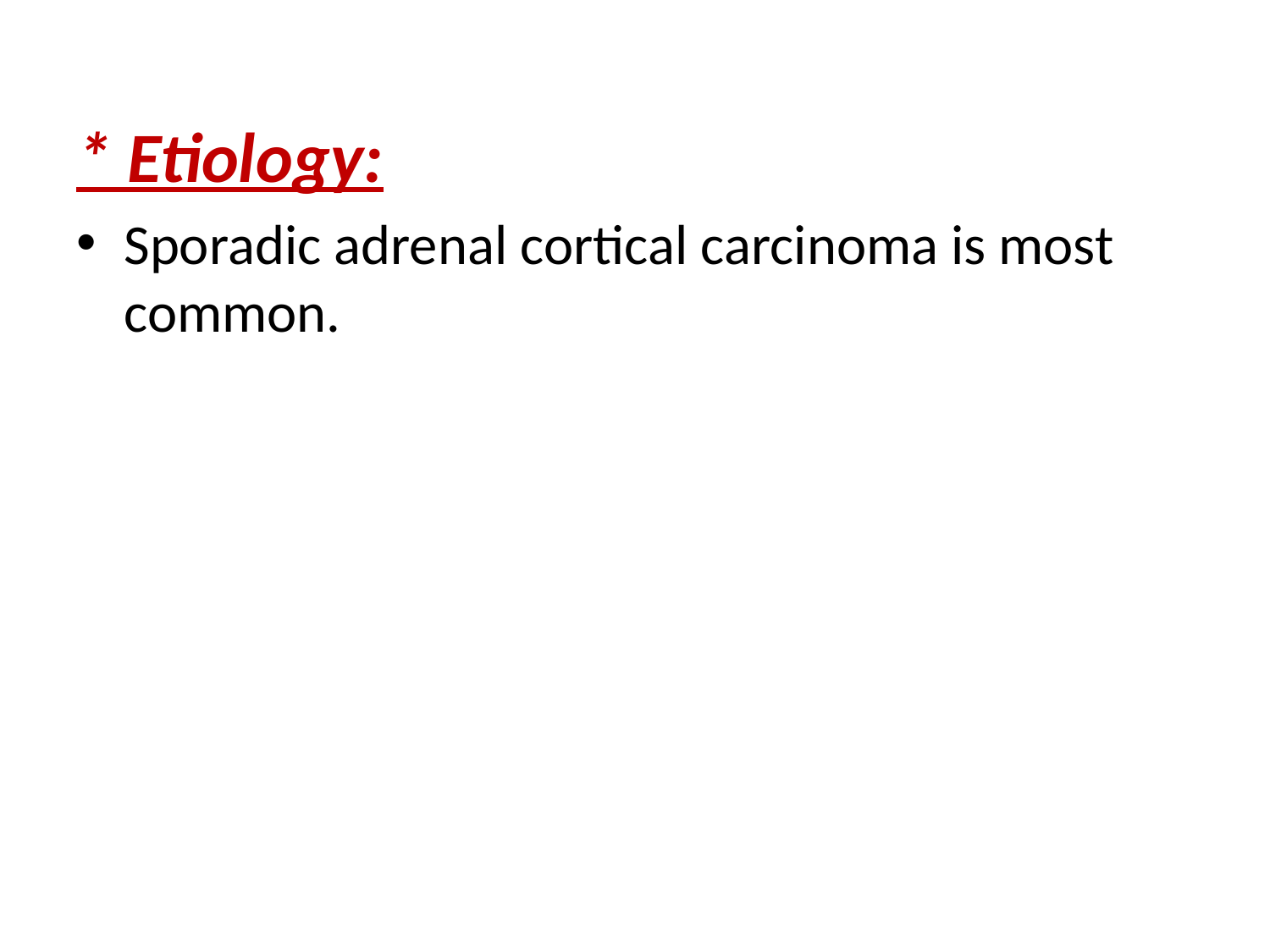

* Etiology:
Sporadic adrenal cortical carcinoma is most common.